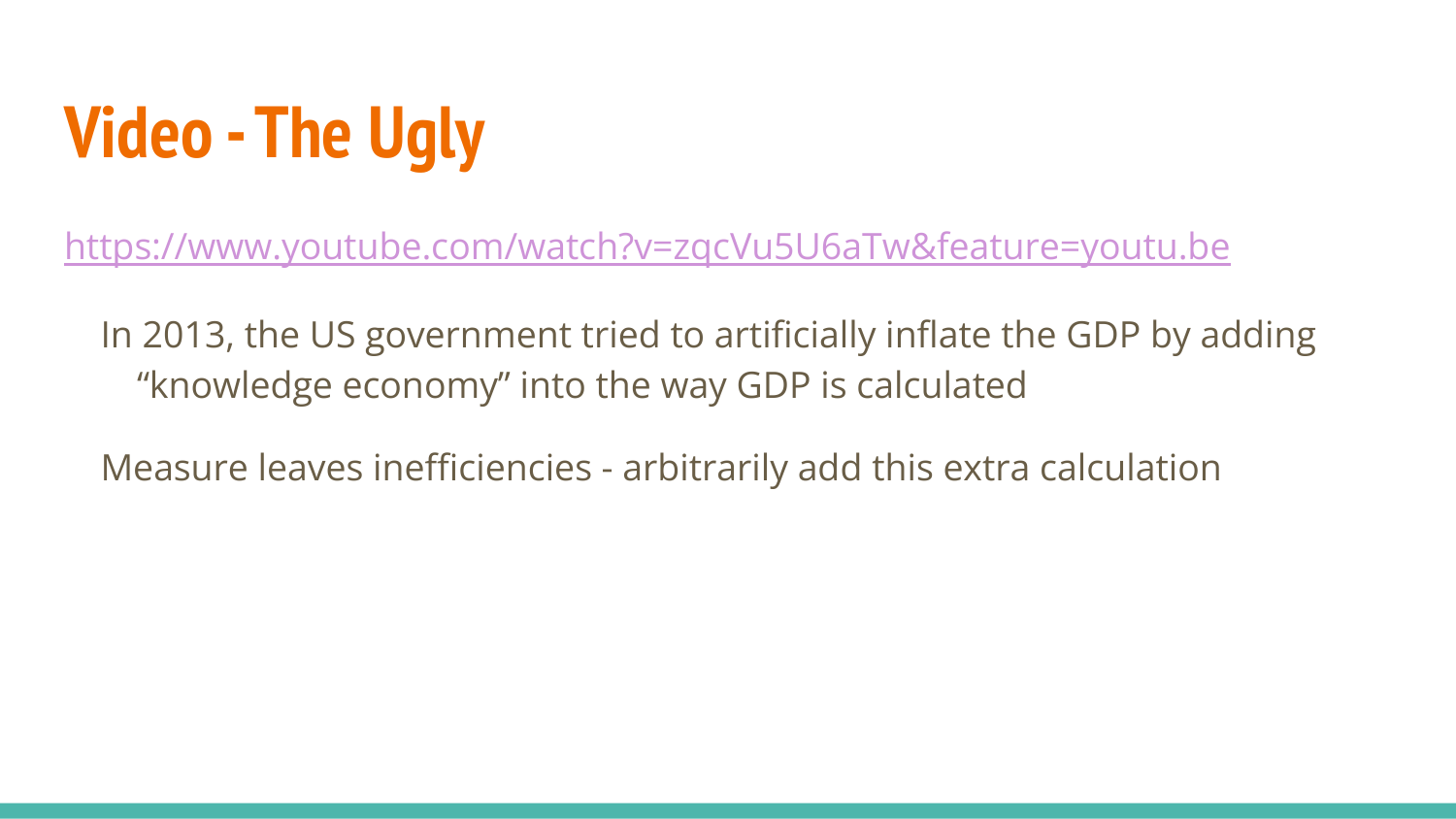

# Video - The Ugly
https://www.youtube.com/watch?v=zqcVu5U6aTw&feature=youtu.be
In 2013, the US government tried to artificially inflate the GDP by adding  “knowledge economy” into the way GDP is calculated
Measure leaves inefficiencies - arbitrarily add this extra calculation